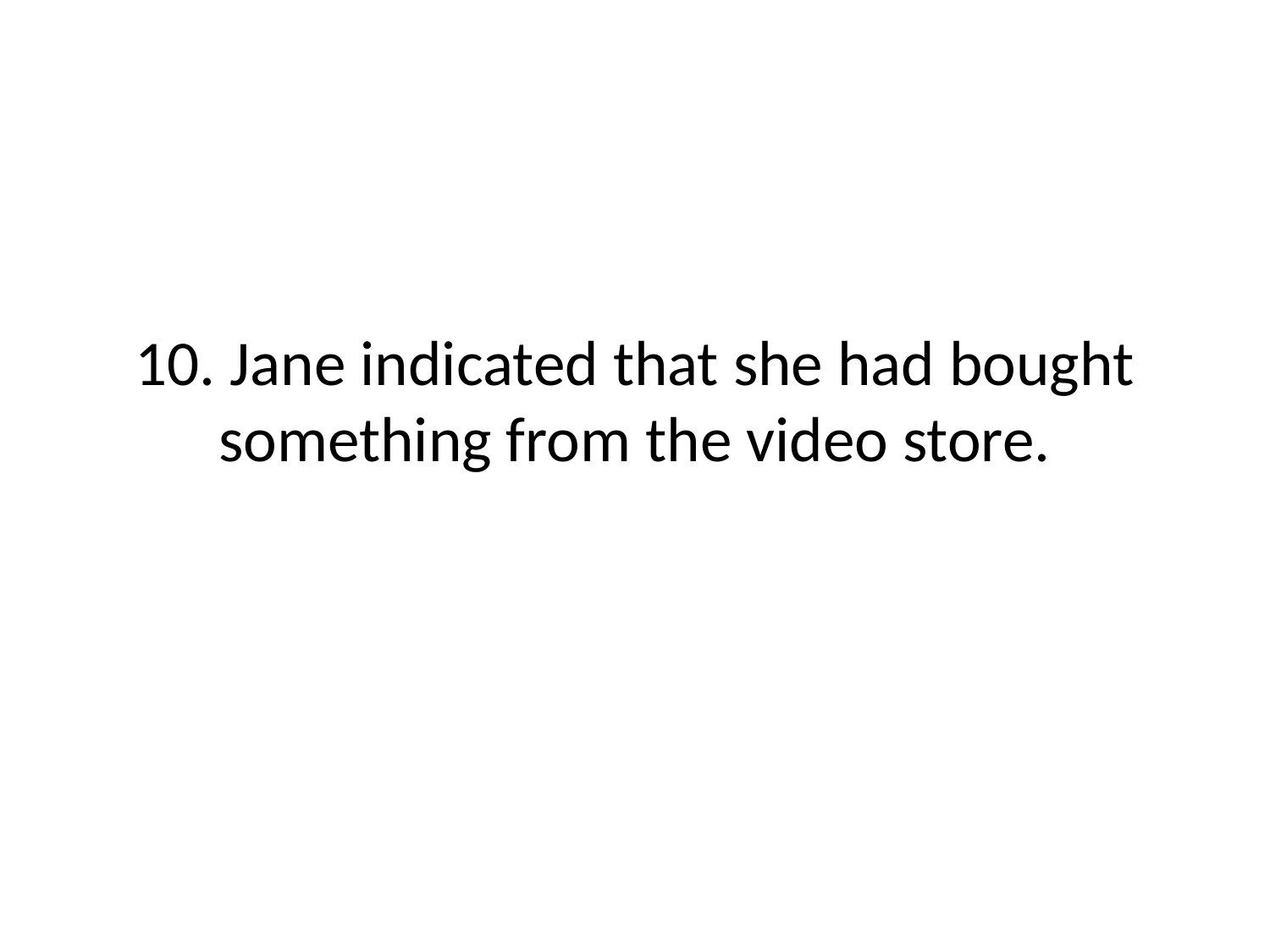

# 10. Jane indicated that she had bought something from the video store.